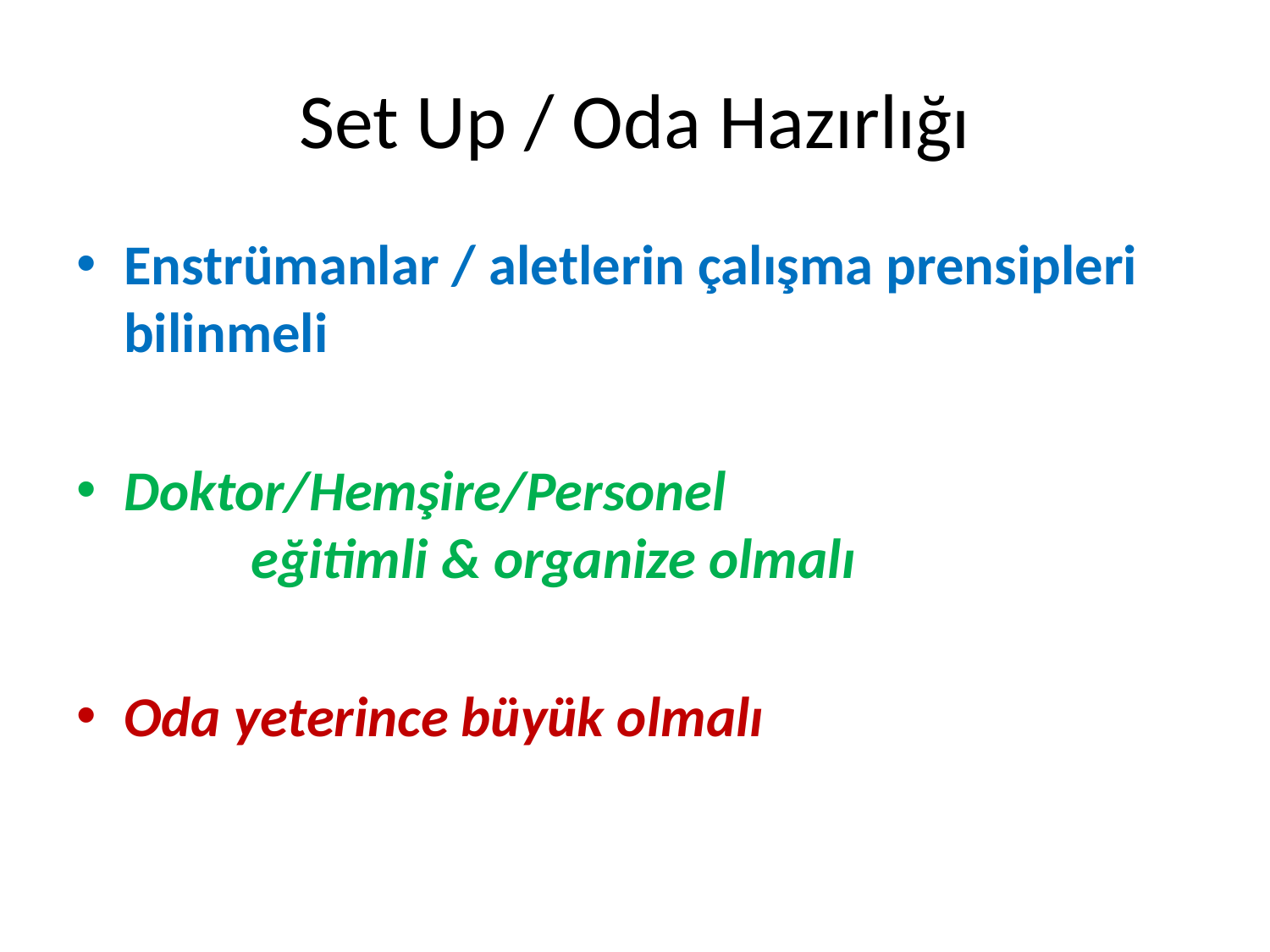

# Set Up / Oda Hazırlığı
Enstrümanlar / aletlerin çalışma prensipleri bilinmeli

Doktor/Hemşire/Personel  					eğitimli & organize olmalı

Oda yeterince büyük olmalı